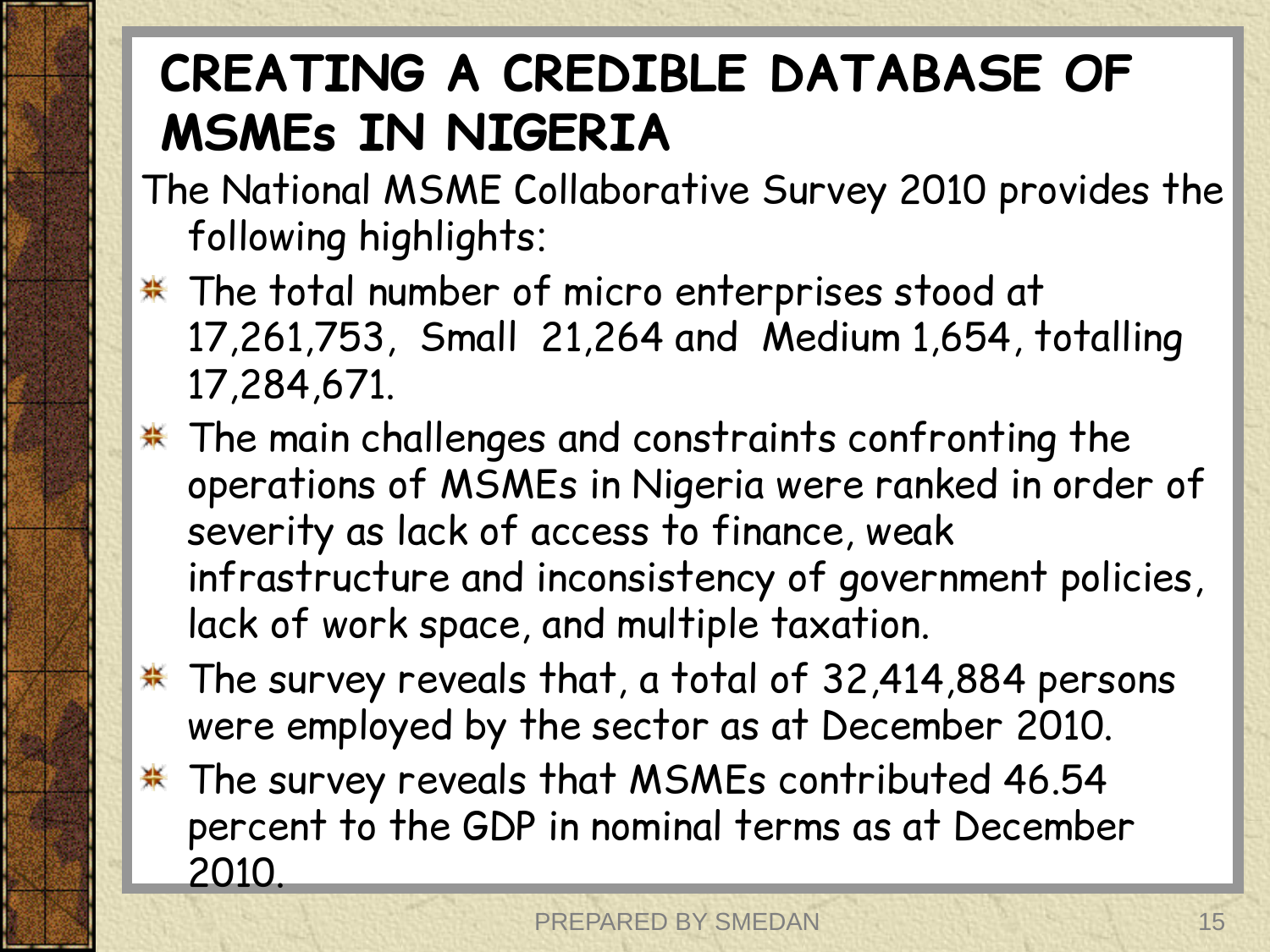

# CREATING A CREDIBLE DATABASE OF MSMEs IN NIGERIA
The National MSME Collaborative Survey 2010 provides the following highlights:
The total number of micro enterprises stood at 17,261,753,  Small  21,264 and  Medium 1,654, totalling 17,284,671.
The main challenges and constraints confronting the operations of MSMEs in Nigeria were ranked in order of severity as lack of access to finance, weak infrastructure and inconsistency of government policies, lack of work space, and multiple taxation.
The survey reveals that, a total of 32,414,884 persons were employed by the sector as at December 2010.
The survey reveals that MSMEs contributed 46.54 percent to the GDP in nominal terms as at December 2010.

PREPARED BY SMEDAN
15